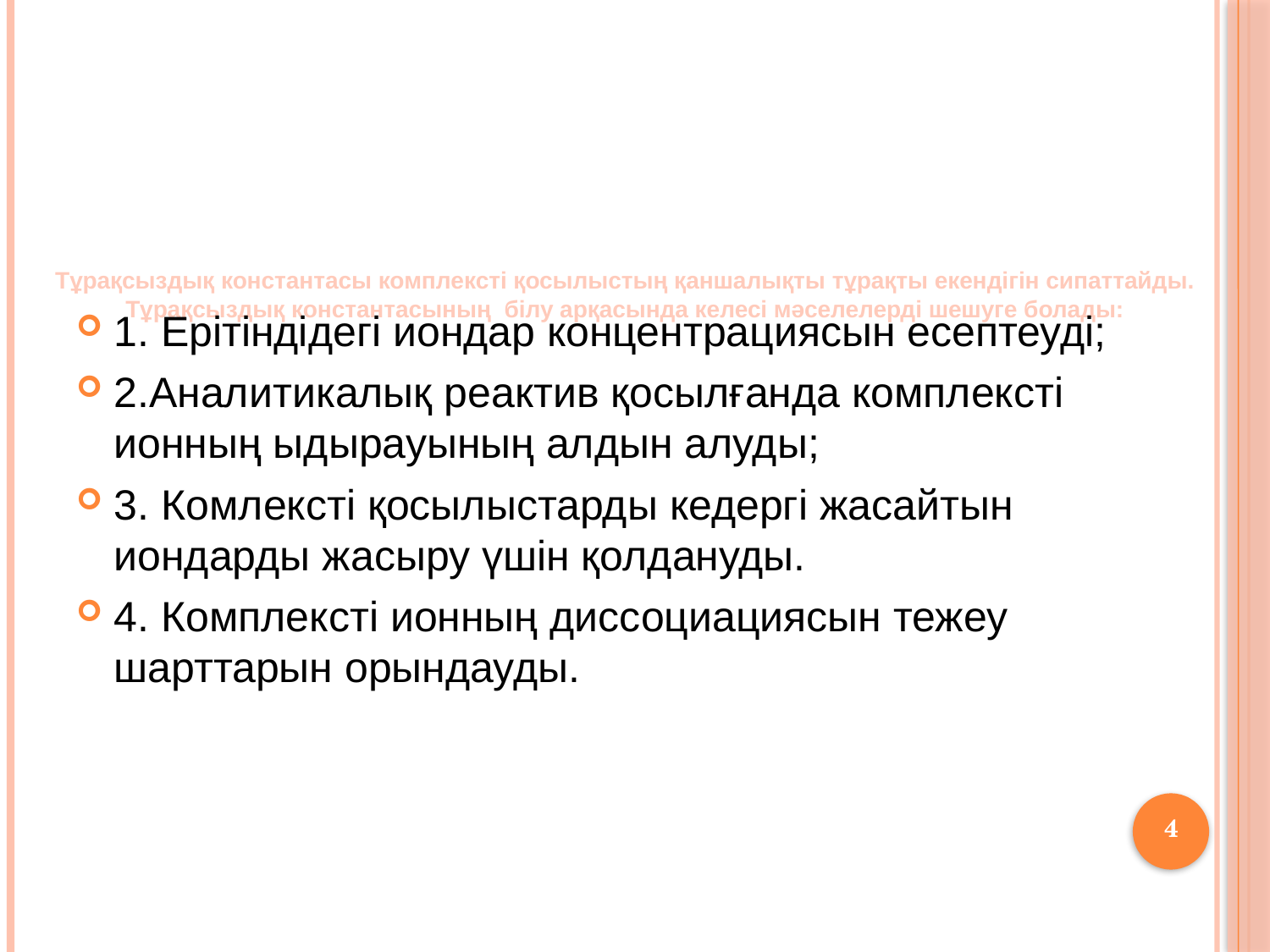

# Тұрақсыздық константасы комплексті қосылыстың қаншалықты тұрақты екендігін сипаттайды. Тұрақсыздық константасының  білу арқасында келесі мәселелерді шешуге болады:
1. Ерітіндідегі иондар концентрациясын есептеуді;
2.Аналитикалық реактив қосылғанда комплексті ионның ыдырауының алдын алуды;
3. Комлексті қосылыстарды кедергі жасайтын иондарды жасыру үшін қолдануды.
4. Комплексті ионның диссоциациясын тежеу шарттарын орындауды.

4